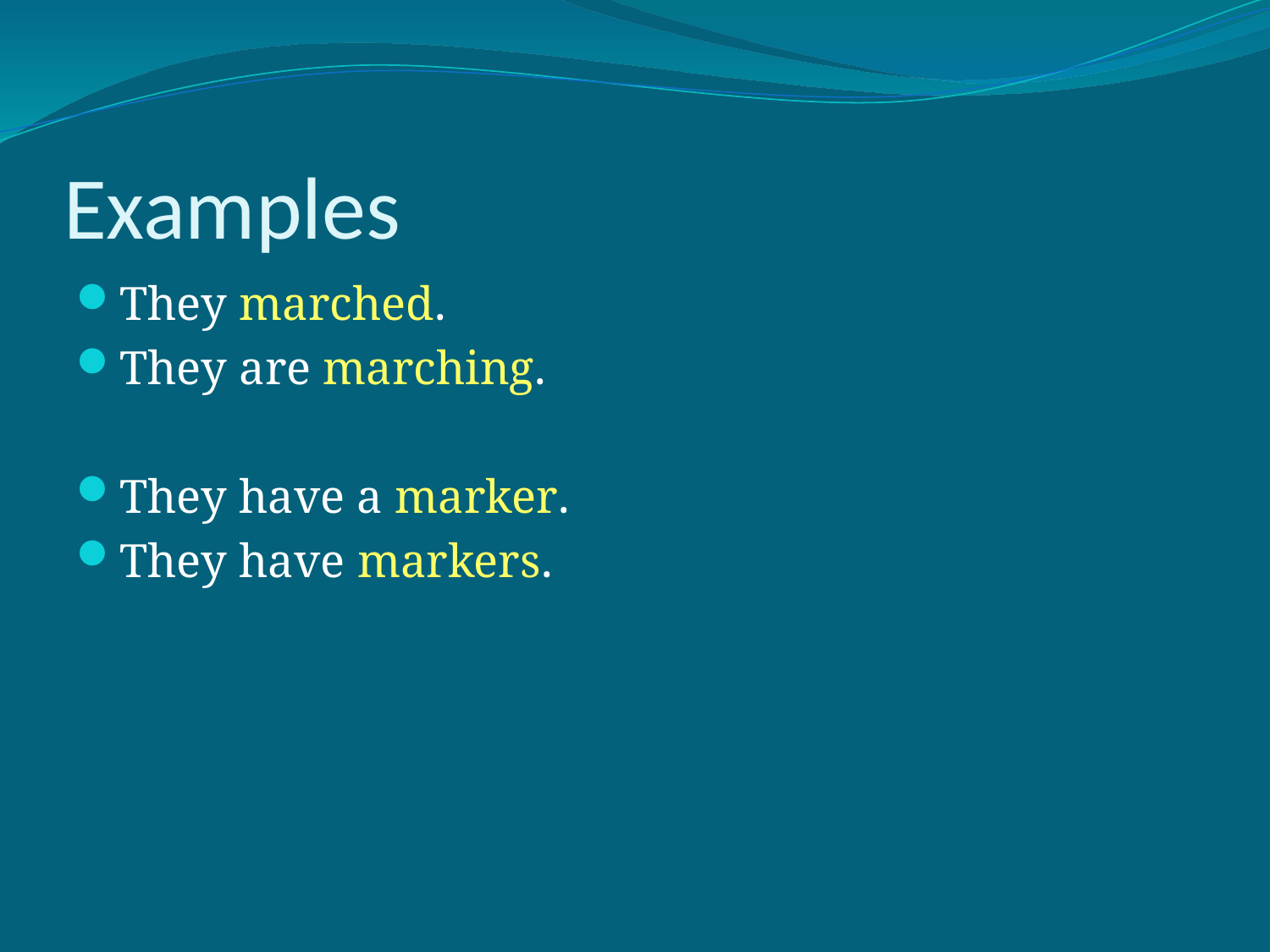

# Examples
They marched.
They are marching.

They have a marker.
They have markers.